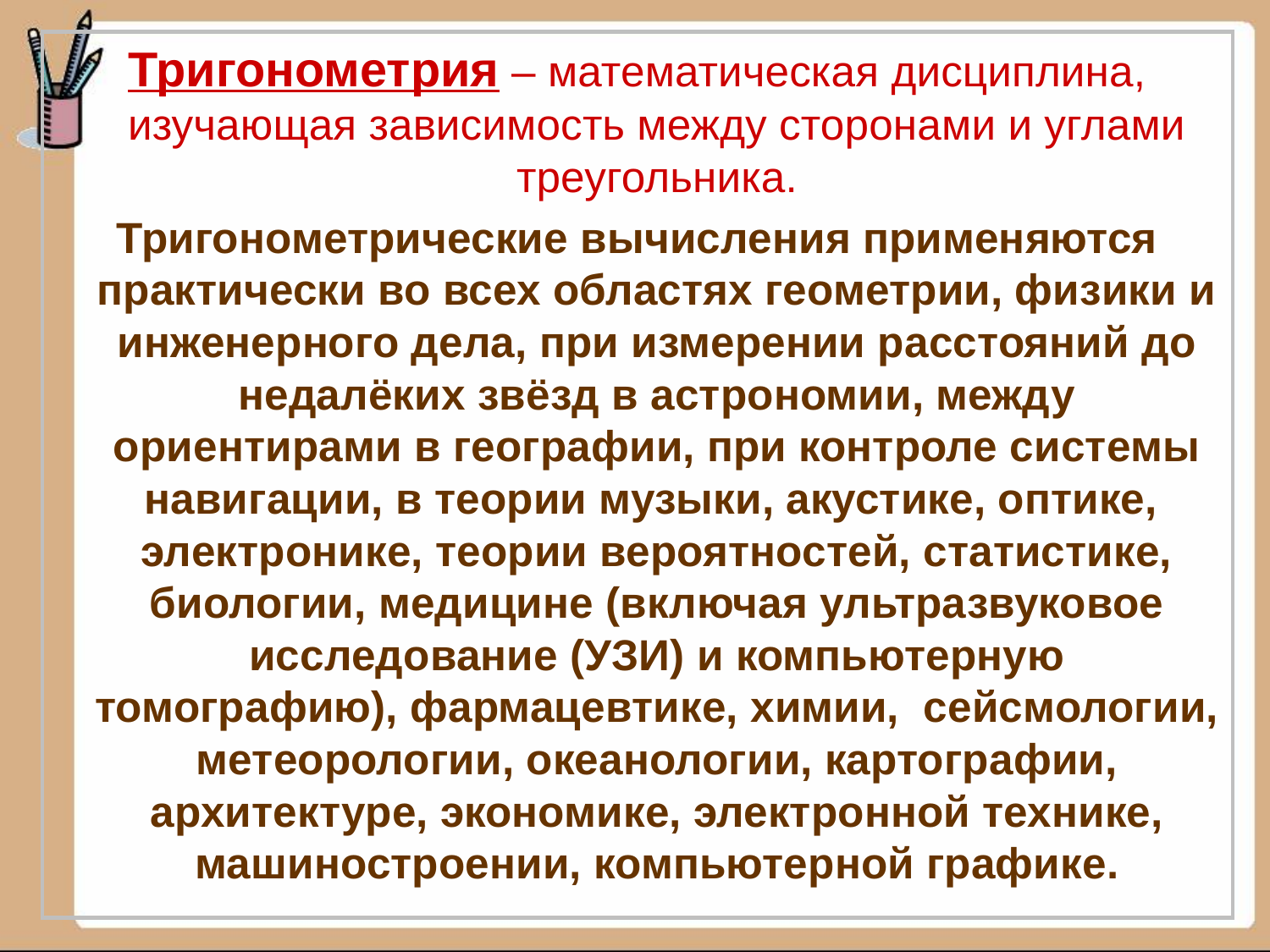

Тригонометрия – математическая дисциплина, изучающая зависимость между сторонами и углами треугольника.
Тригонометрические вычисления применяются практически во всех областях геометрии, физики и инженерного дела, при измерении расстояний до недалёких звёзд в астрономии, между ориентирами в географии, при контроле системы навигации, в теории музыки, акустике, оптике,  электронике, теории вероятностей, статистике, биологии, медицине (включая ультразвуковое исследование (УЗИ) и компьютерную томографию), фармацевтике, химии,  сейсмологии, метеорологии, океанологии, картографии, архитектуре, экономике, электронной технике, машиностроении, компьютерной графике.